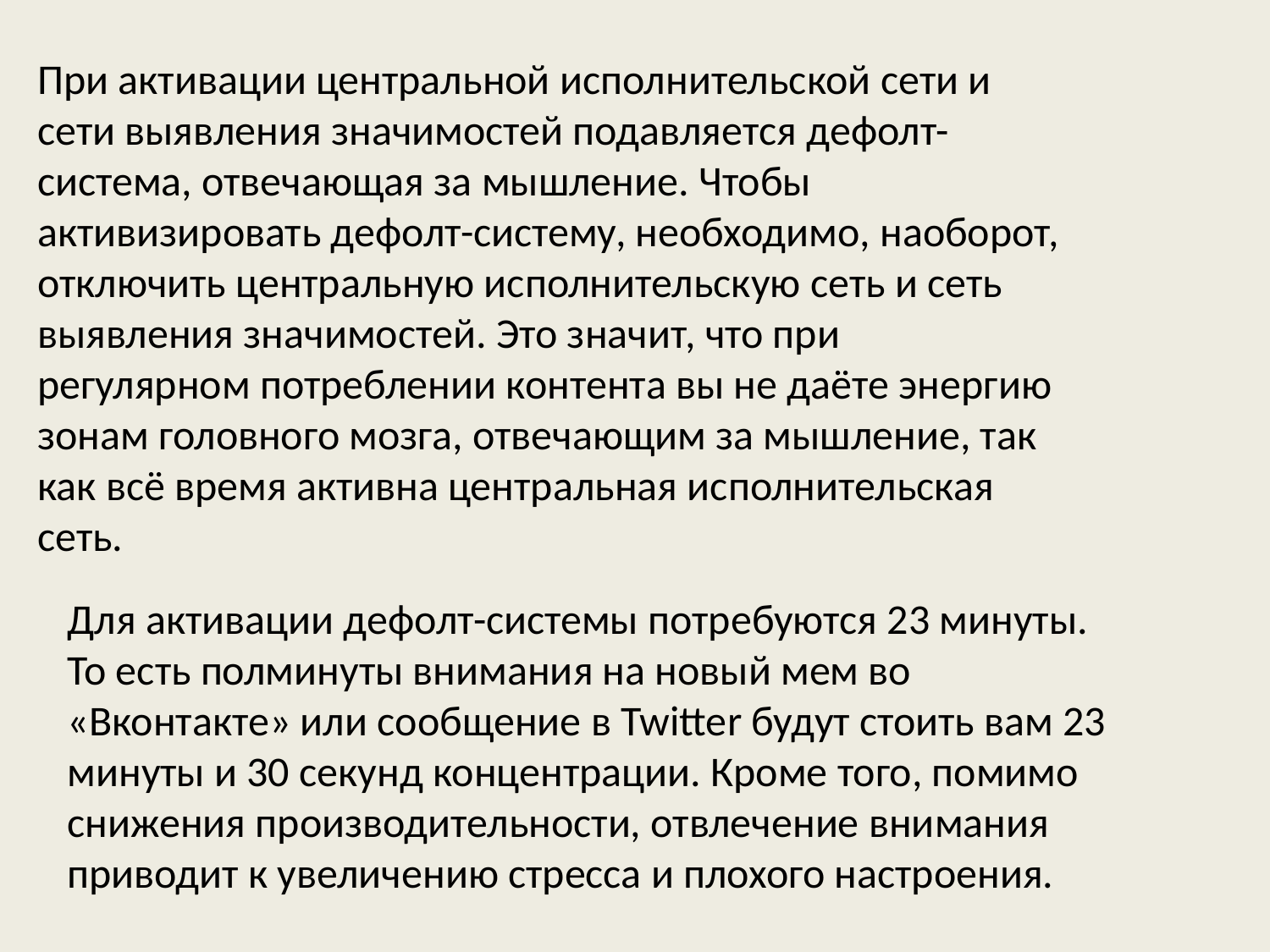

При активации центральной исполнительской сети и сети выявления значимостей подавляется дефолт-система, отвечающая за мышление. Чтобы активизировать дефолт-систему, необходимо, наоборот, отключить центральную исполнительскую сеть и сеть выявления значимостей. Это значит, что при регулярном потреблении контента вы не даёте энергию зонам головного мозга, отвечающим за мышление, так как всё время активна центральная исполнительская сеть.
Для активации дефолт-системы потребуются 23 минуты. То есть полминуты внимания на новый мем во «Вконтакте» или сообщение в Twitter будут стоить вам 23 минуты и 30 секунд концентрации. Кроме того, помимо снижения производительности, отвлечение внимания приводит к увеличению стресса и плохого настроения.